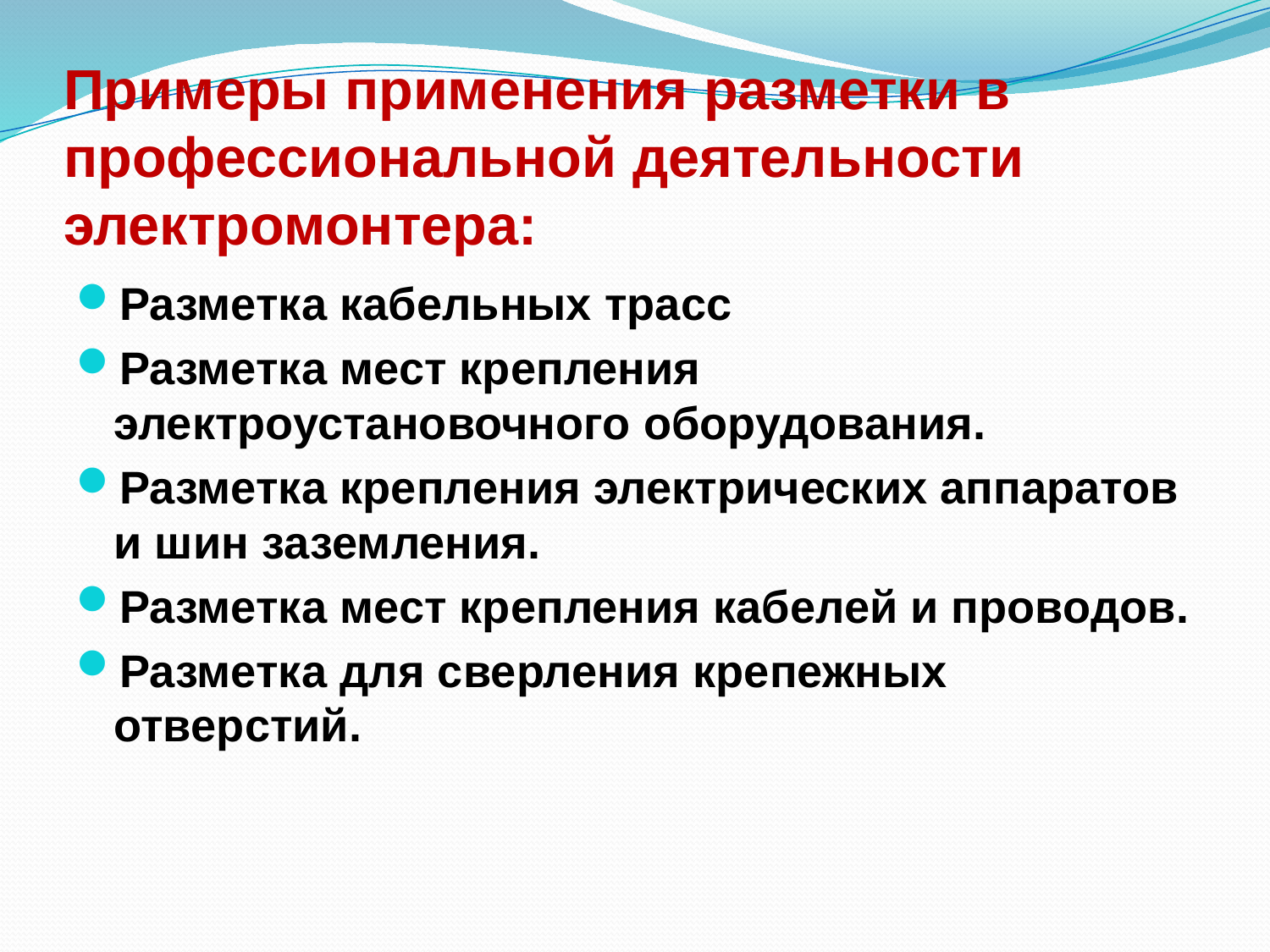

# Примеры применения разметки в профессиональной деятельности электромонтера:
Разметка кабельных трасс
Разметка мест крепления электроустановочного оборудования.
Разметка крепления электрических аппаратов и шин заземления.
Разметка мест крепления кабелей и проводов.
Разметка для сверления крепежных отверстий.